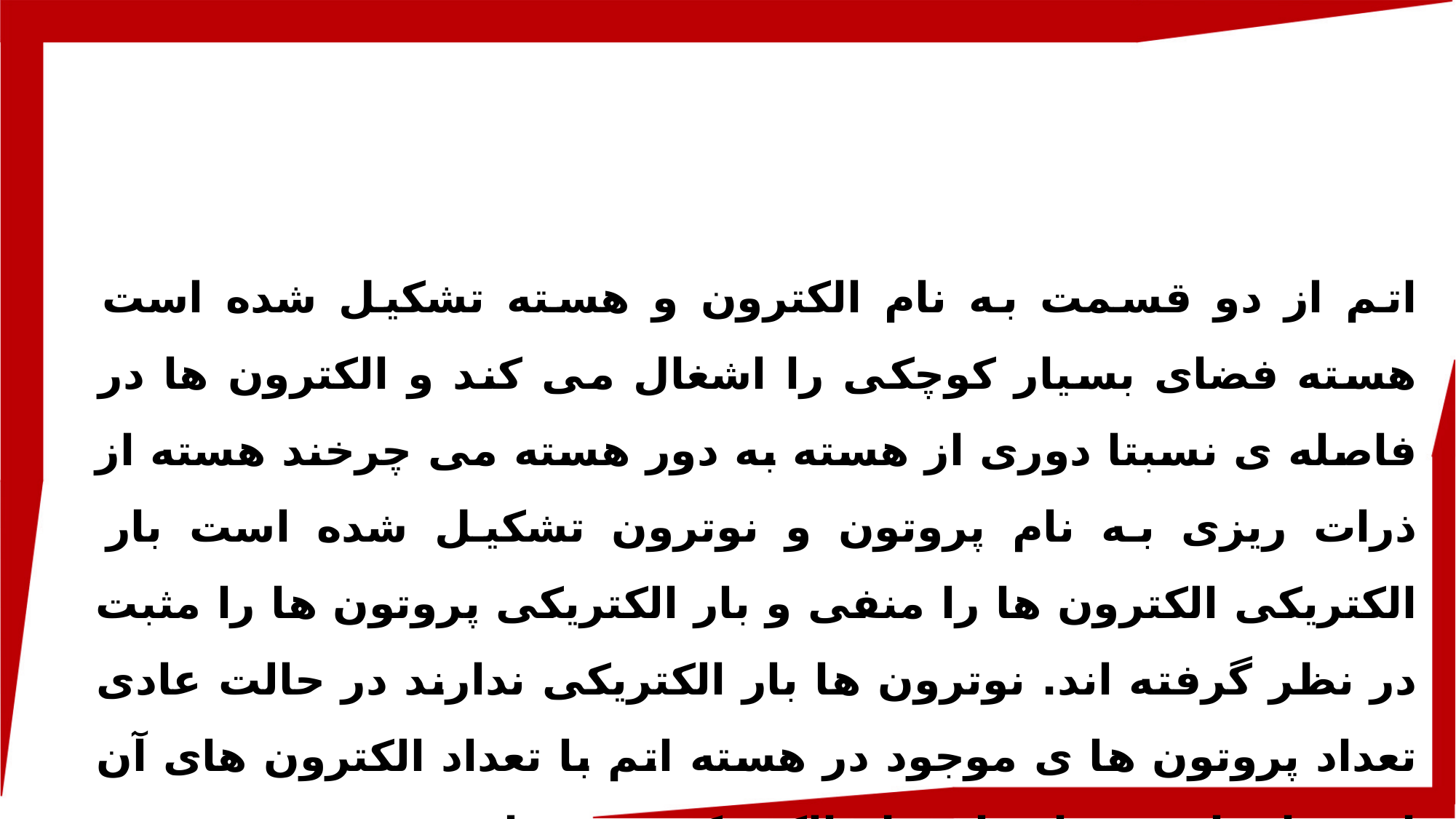

اتم از دو قسمت به نام الکترون و هسته تشکیل شده است هسته فضای بسیار کوچکی را اشغال می کند و الکترون ها در فاصله ی نسبتا دوری از هسته به دور هسته می چرخند هسته از ذرات ریزی به نام پروتون و نوترون تشکیل شده است بار الکتریکی الکترون ها را منفی و بار الکتریکی پروتون ها را مثبت در نظر گرفته اند. نوترون ها بار الکتریکی ندارند در حالت عادی تعداد پروتون ها ی موجود در هسته اتم با تعداد الکترون های آن اتم برابر است و اتم از نظر الکتریکی خنثی است.